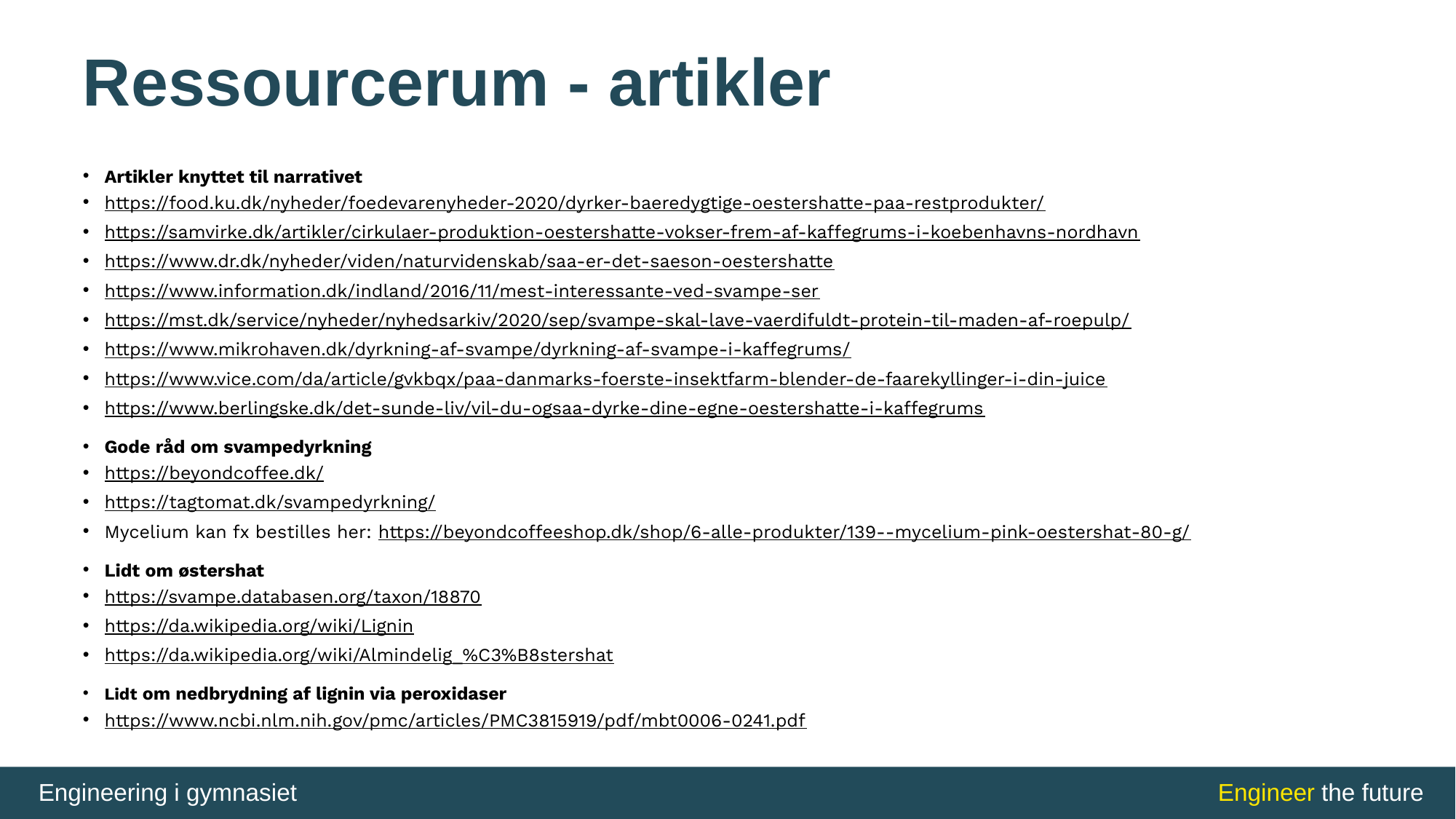

# Ressourcerum - artikler
Artikler knyttet til narrativet
https://food.ku.dk/nyheder/foedevarenyheder-2020/dyrker-baeredygtige-oestershatte-paa-restprodukter/
https://samvirke.dk/artikler/cirkulaer-produktion-oestershatte-vokser-frem-af-kaffegrums-i-koebenhavns-nordhavn
https://www.dr.dk/nyheder/viden/naturvidenskab/saa-er-det-saeson-oestershatte
https://www.information.dk/indland/2016/11/mest-interessante-ved-svampe-ser
https://mst.dk/service/nyheder/nyhedsarkiv/2020/sep/svampe-skal-lave-vaerdifuldt-protein-til-maden-af-roepulp/
https://www.mikrohaven.dk/dyrkning-af-svampe/dyrkning-af-svampe-i-kaffegrums/
https://www.vice.com/da/article/gvkbqx/paa-danmarks-foerste-insektfarm-blender-de-faarekyllinger-i-din-juice
https://www.berlingske.dk/det-sunde-liv/vil-du-ogsaa-dyrke-dine-egne-oestershatte-i-kaffegrums
Gode råd om svampedyrkning
https://beyondcoffee.dk/
https://tagtomat.dk/svampedyrkning/
Mycelium kan fx bestilles her: https://beyondcoffeeshop.dk/shop/6-alle-produkter/139--mycelium-pink-oestershat-80-g/
Lidt om østershat
https://svampe.databasen.org/taxon/18870
https://da.wikipedia.org/wiki/Lignin
https://da.wikipedia.org/wiki/Almindelig_%C3%B8stershat
Lidt om nedbrydning af lignin via peroxidaser
https://www.ncbi.nlm.nih.gov/pmc/articles/PMC3815919/pdf/mbt0006-0241.pdf